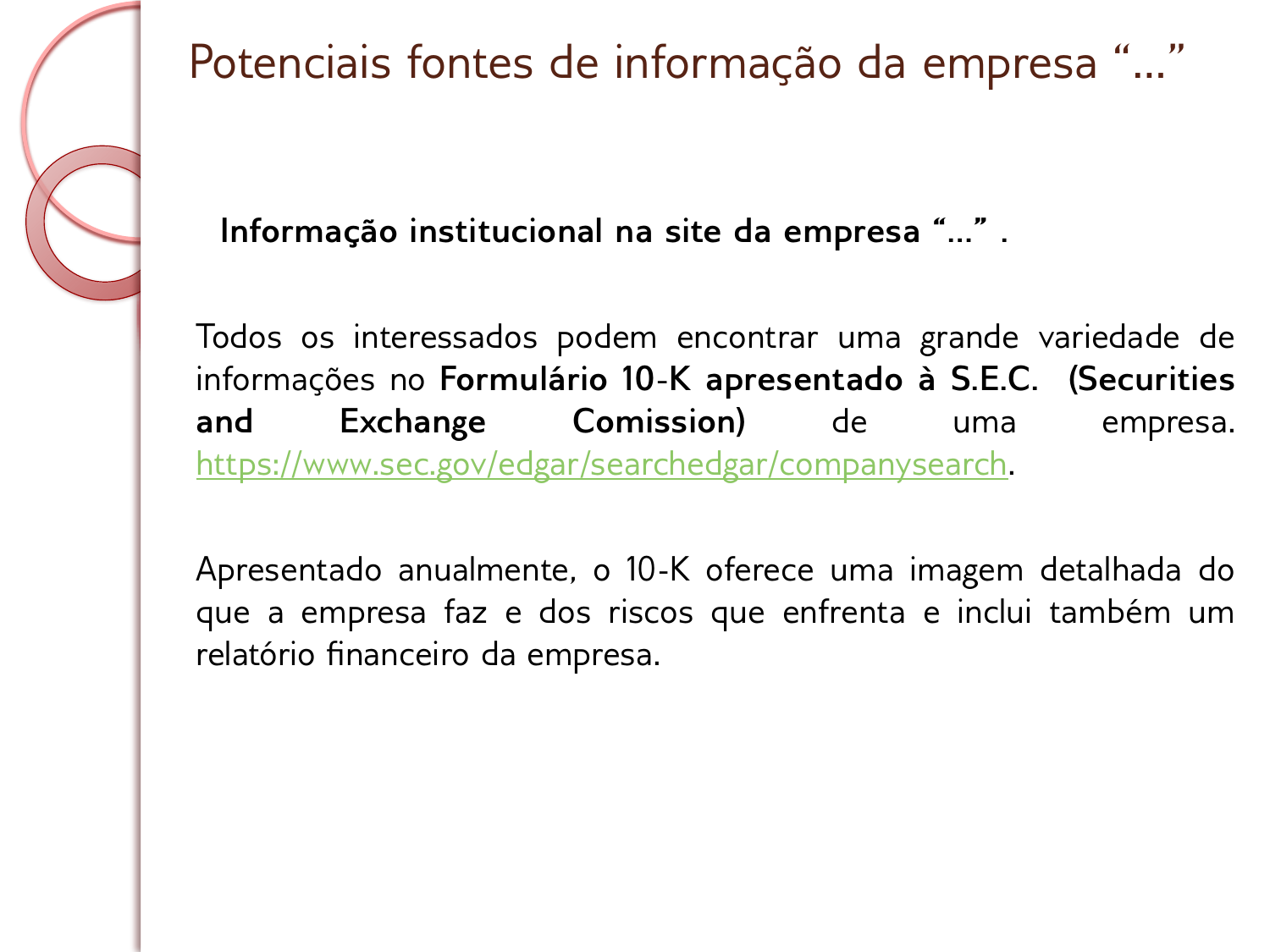

# Potenciais fontes de informação da empresa “…”

Informação institucional na site da empresa “…” .

Todos os interessados podem encontrar uma grande variedade de informações no Formulário 10-K apresentado à S.E.C.  (Securities and Exchange Comission) de uma empresa. https://www.sec.gov/edgar/searchedgar/companysearch.

Apresentado anualmente, o 10-K oferece uma imagem detalhada do que a empresa faz e dos riscos que enfrenta e inclui também um relatório financeiro da empresa.